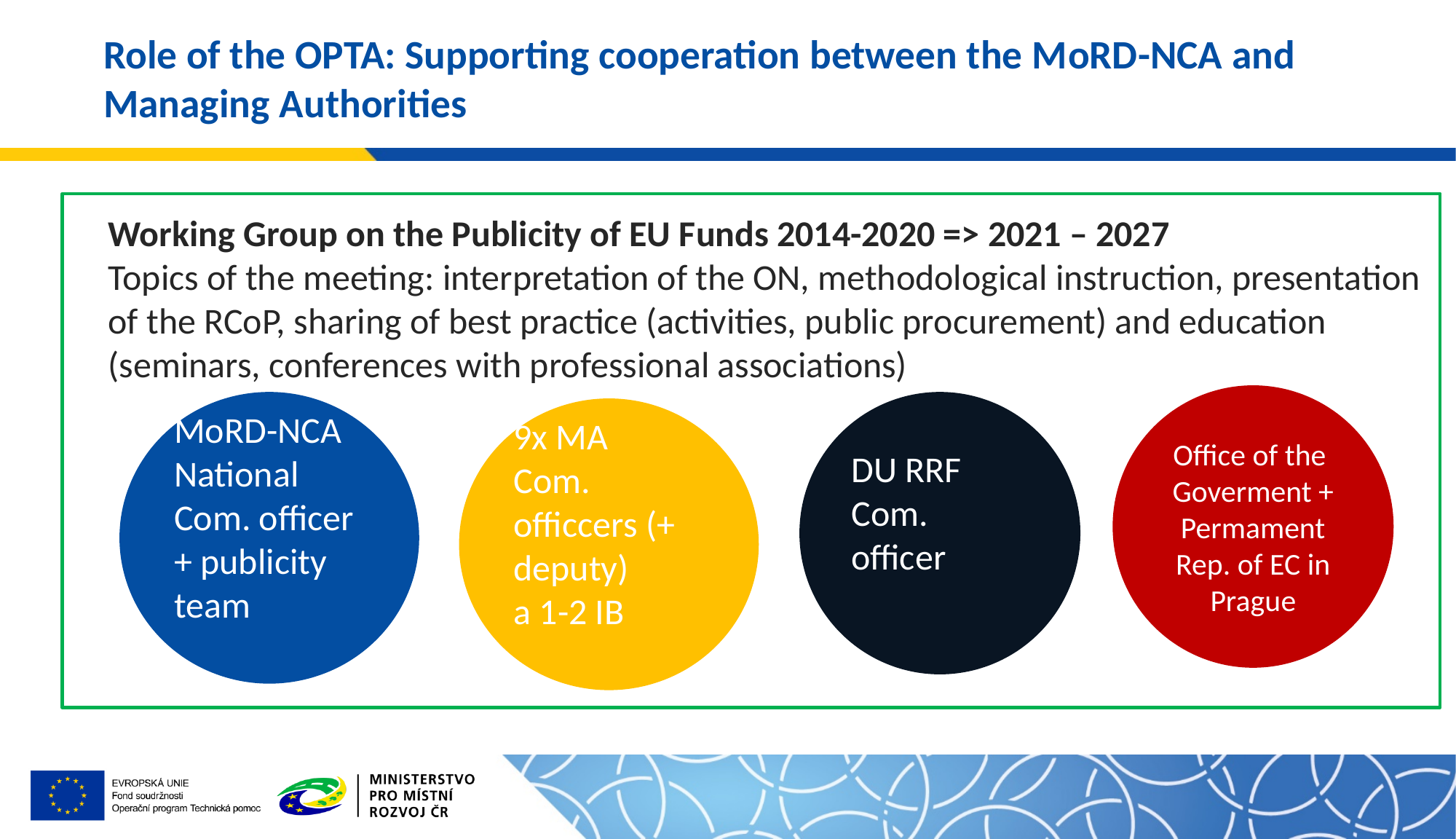

# Role of the OPTA: Supporting cooperation between the MoRD-NCA and Managing Authorities

Working Group on the Publicity of EU Funds 2014-2020 => 2021 – 2027
Topics of the meeting: interpretation of the ON, methodological instruction, presentation of the RCoP, sharing of best practice (activities, public procurement) and education (seminars, conferences with professional associations)
Office of the  Goverment + Permament Rep. of EC in Prague
MoRD-NCA
National Com. officer + publicity team

DU RRF
Com. officer

9x MA
Com. officcers (+ deputy)
a 1-2 IB